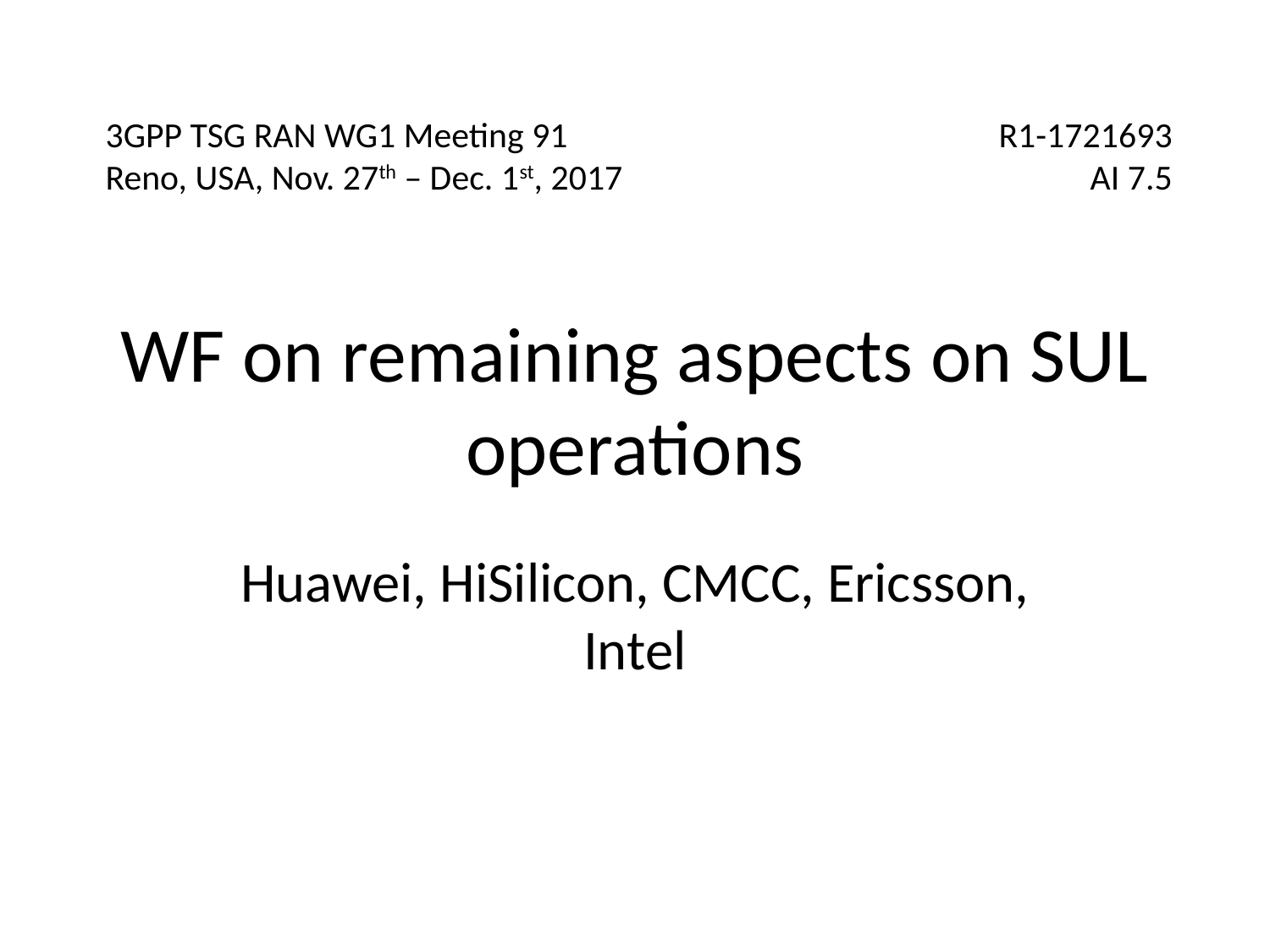

3GPP TSG RAN WG1 Meeting 91
Reno, USA, Nov. 27th – Dec. 1st, 2017
R1-1721693
AI 7.5
# WF on remaining aspects on SUL operations
Huawei, HiSilicon, CMCC, Ericsson, Intel